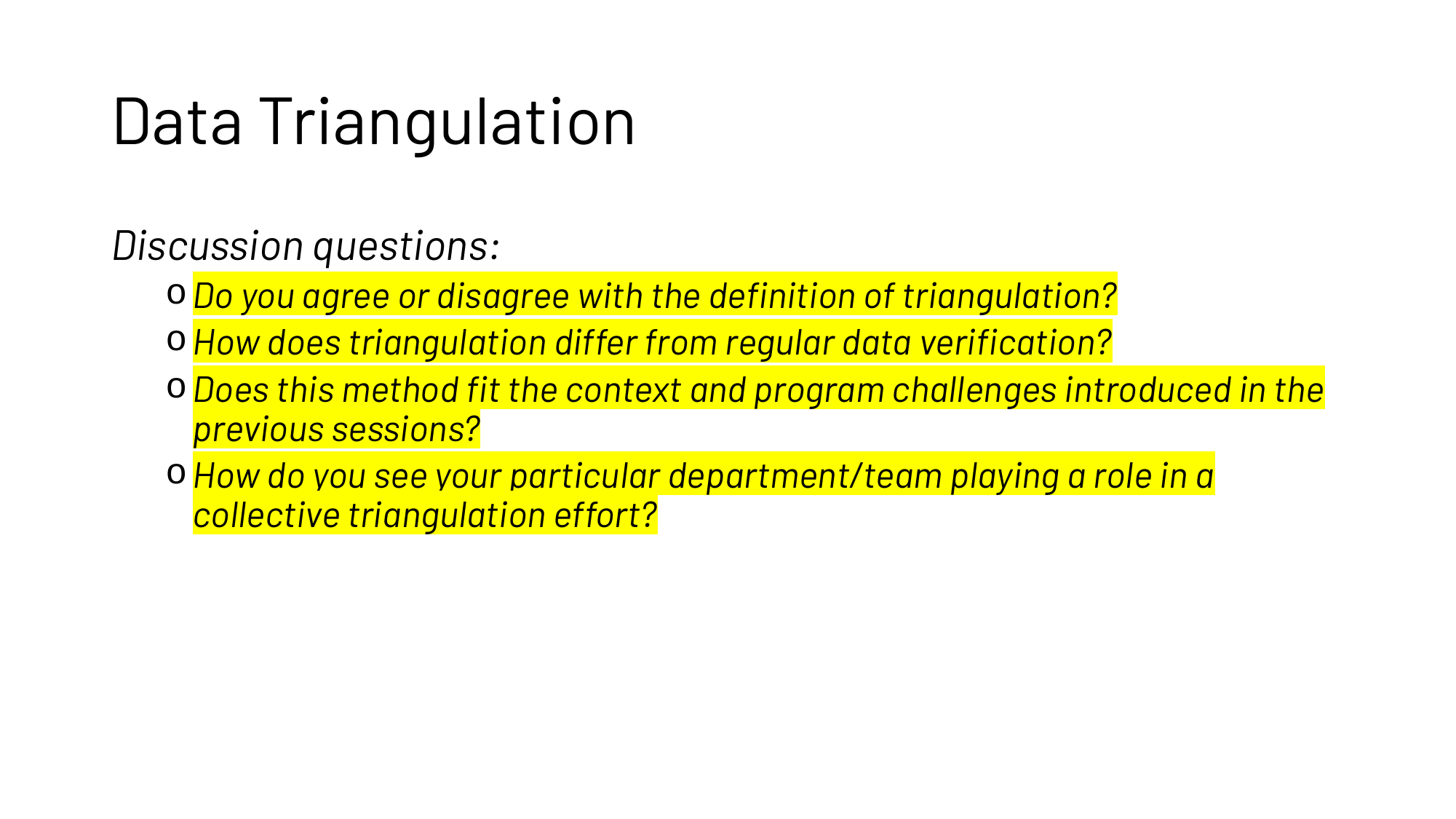

# Data Triangulation
Discussion questions:
Do you agree or disagree with the definition of triangulation?
How does triangulation differ from regular data verification?
Does this method fit the context and program challenges introduced in the previous sessions?
How do you see your particular department/team playing a role in a collective triangulation effort?